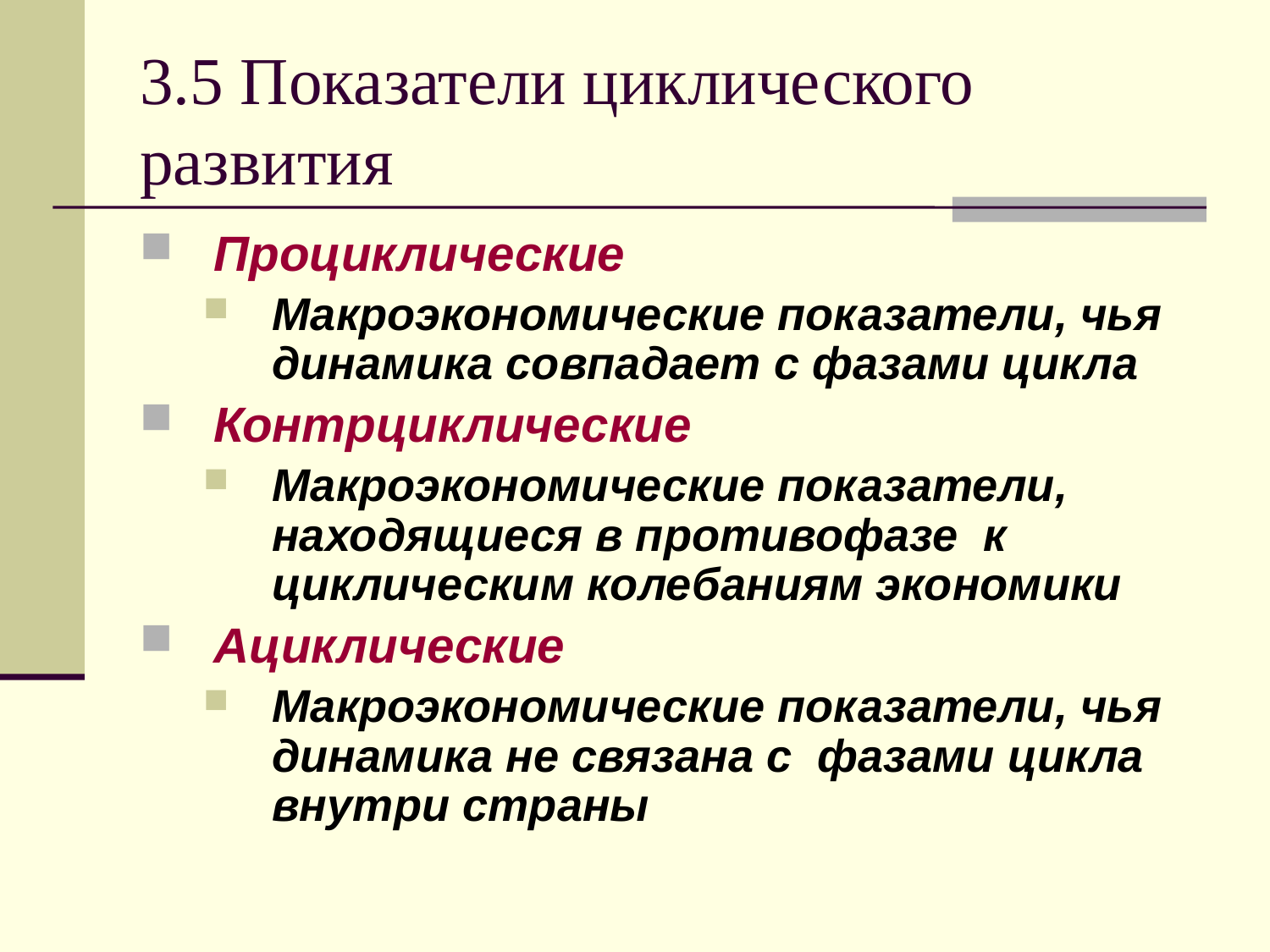

# 3.5 Показатели циклического развития
Проциклические
Макроэкономические показатели, чья динамика совпадает с фазами цикла
Контрциклические
Макроэкономические показатели,  находящиеся в противофазе  к циклическим колебаниям экономики
Ациклические
Макроэкономические показатели, чья динамика не связана с  фазами цикла внутри страны